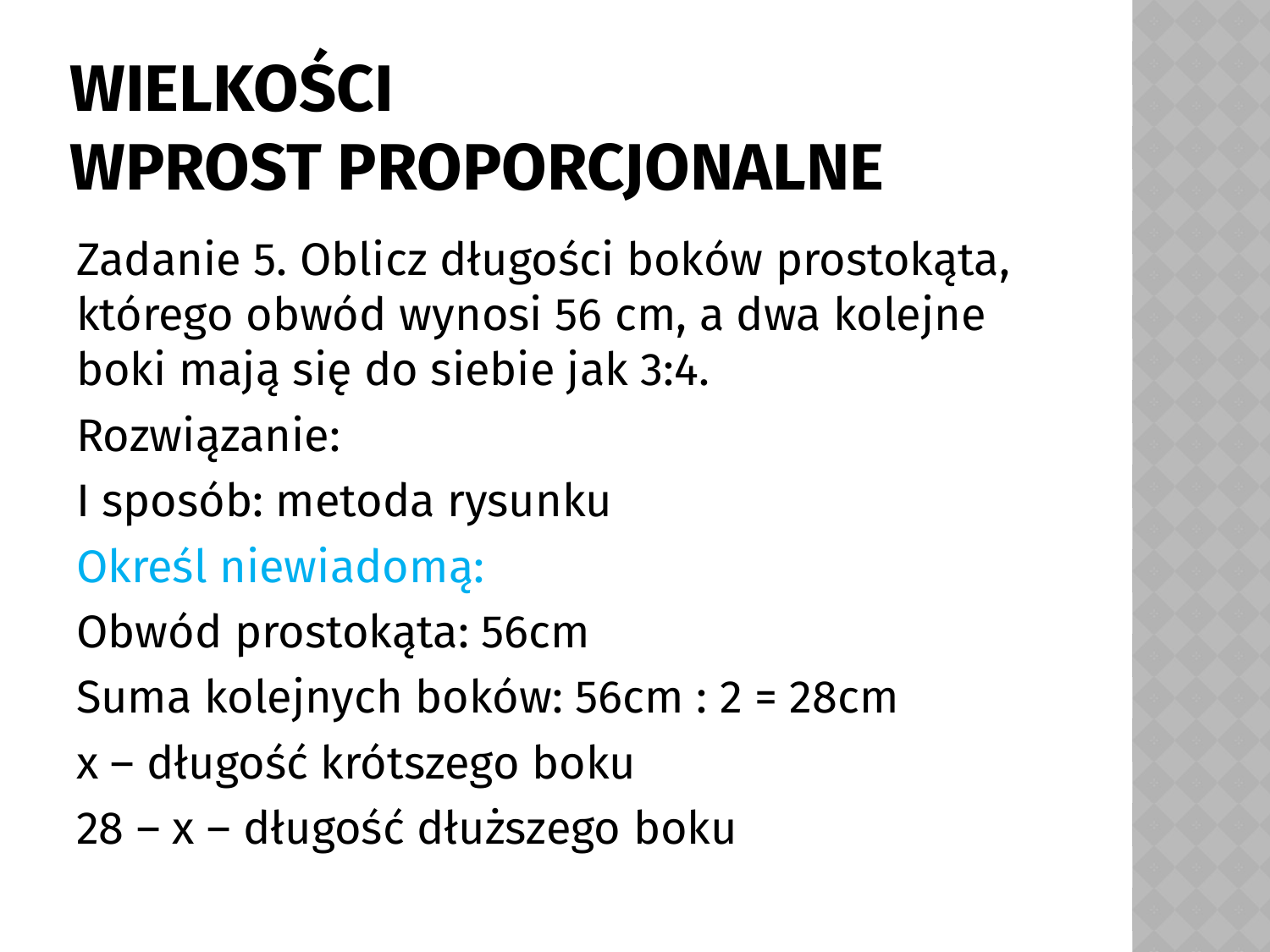

# Wielkości wprost proporcjonalne
Zadanie 5. Oblicz długości boków prostokąta, którego obwód wynosi 56 cm, a dwa kolejne boki mają się do siebie jak 3:4.
Rozwiązanie:
I sposób: metoda rysunku
Określ niewiadomą:
Obwód prostokąta: 56cm
Suma kolejnych boków: 56cm : 2 = 28cm
x – długość krótszego boku
28 – x – długość dłuższego boku